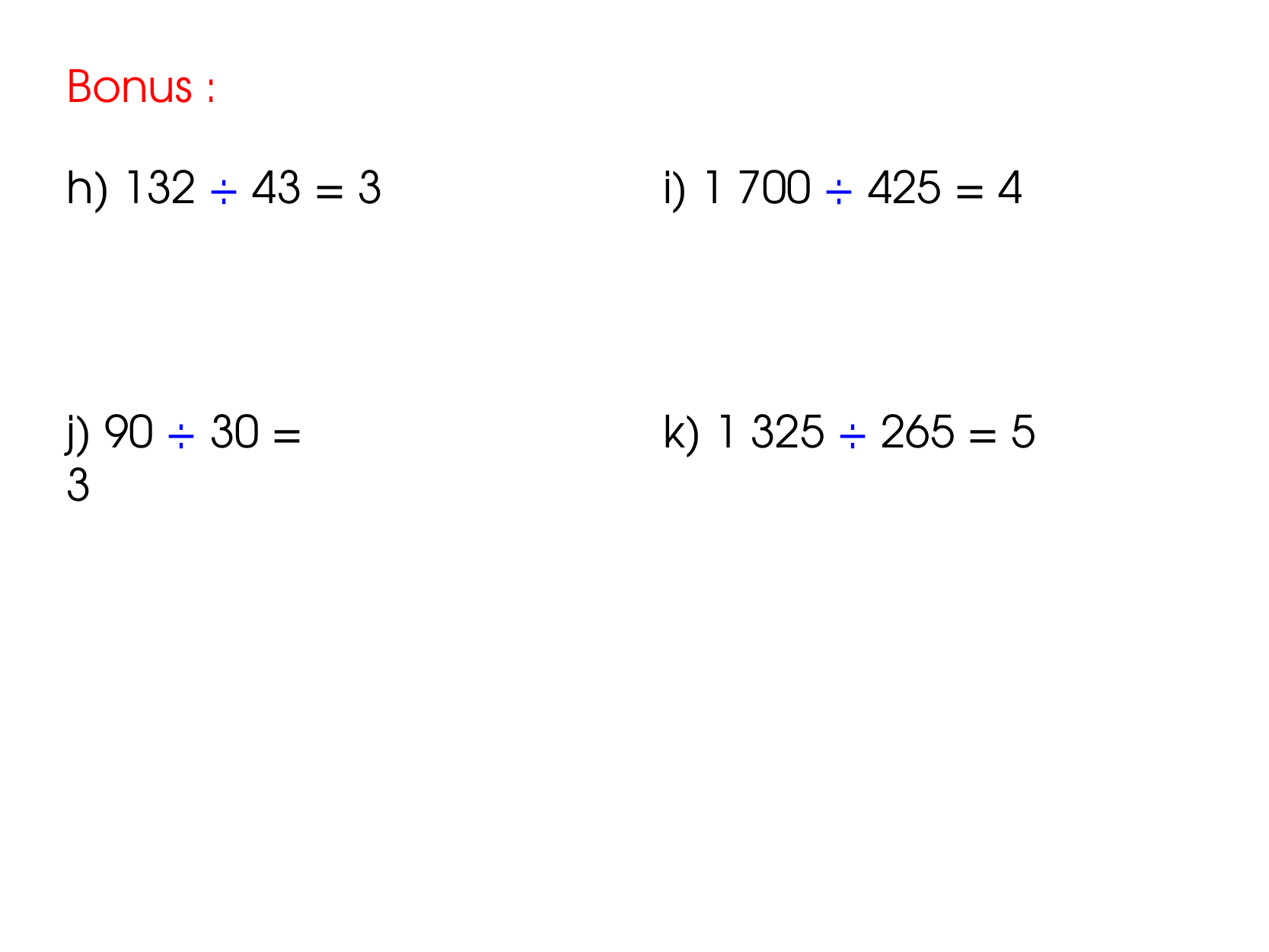

Bonus :
h) 132 ÷ 43 = 3
i) 1 700 ÷ 425 = 4
j) 90 ÷ 30 = 3
k) 1 325 ÷ 265 = 5